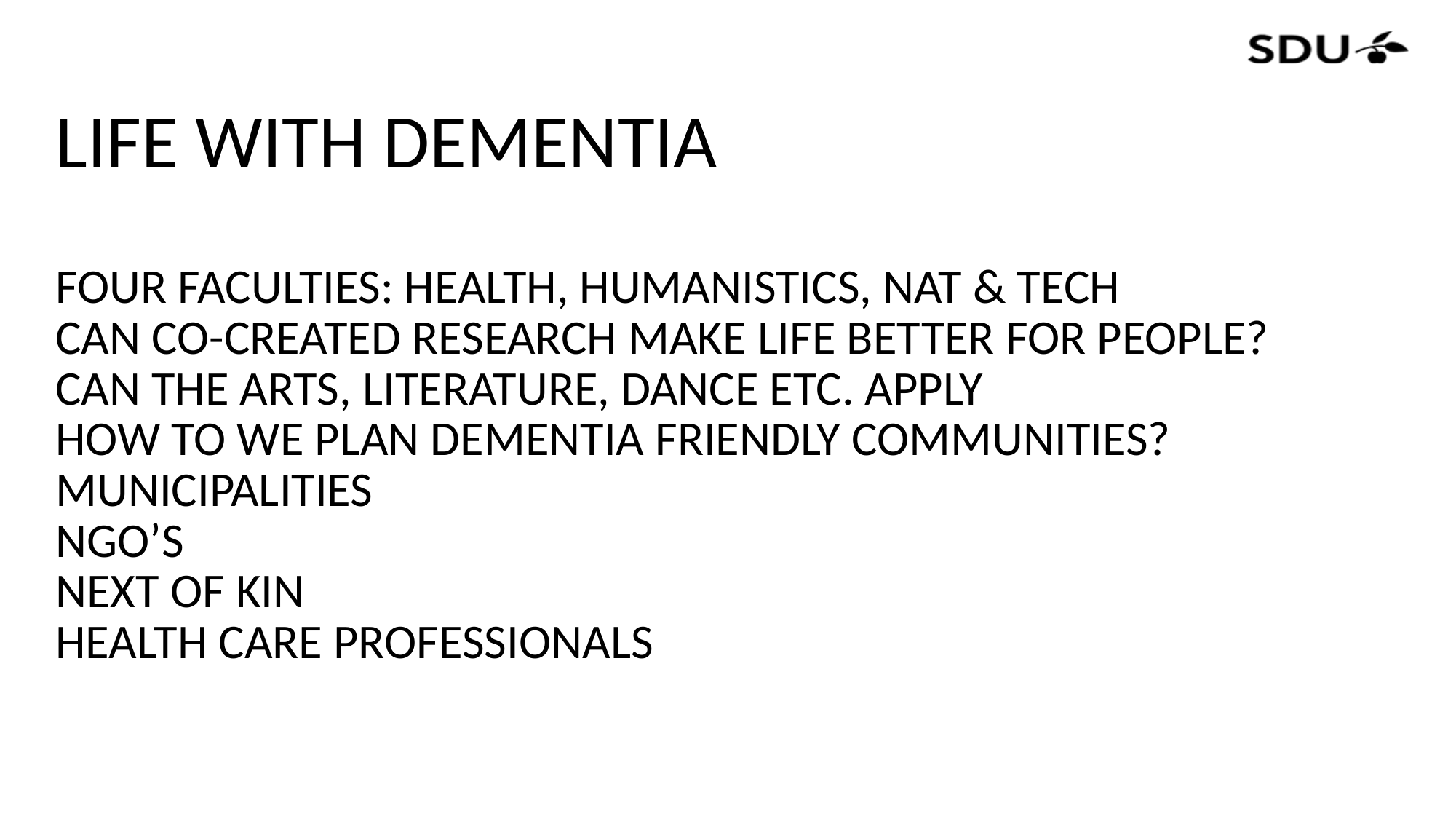

# LIFE WITH DEMENTIA FOUR FACULTIES: HEALTH, HUMANISTICS, NAT & TECH CAN CO-CREATED RESEARCH MAKE LIFE BETTER FOR PEOPLE? CAN THE ARTS, LITERATURE, DANCE ETC. APPLY HOW TO WE PLAN DEMENTIA FRIENDLY COMMUNITIES? MUNICIPALITIES NGO’S NEXT OF KIN HEALTH CARE PROFESSIONALS